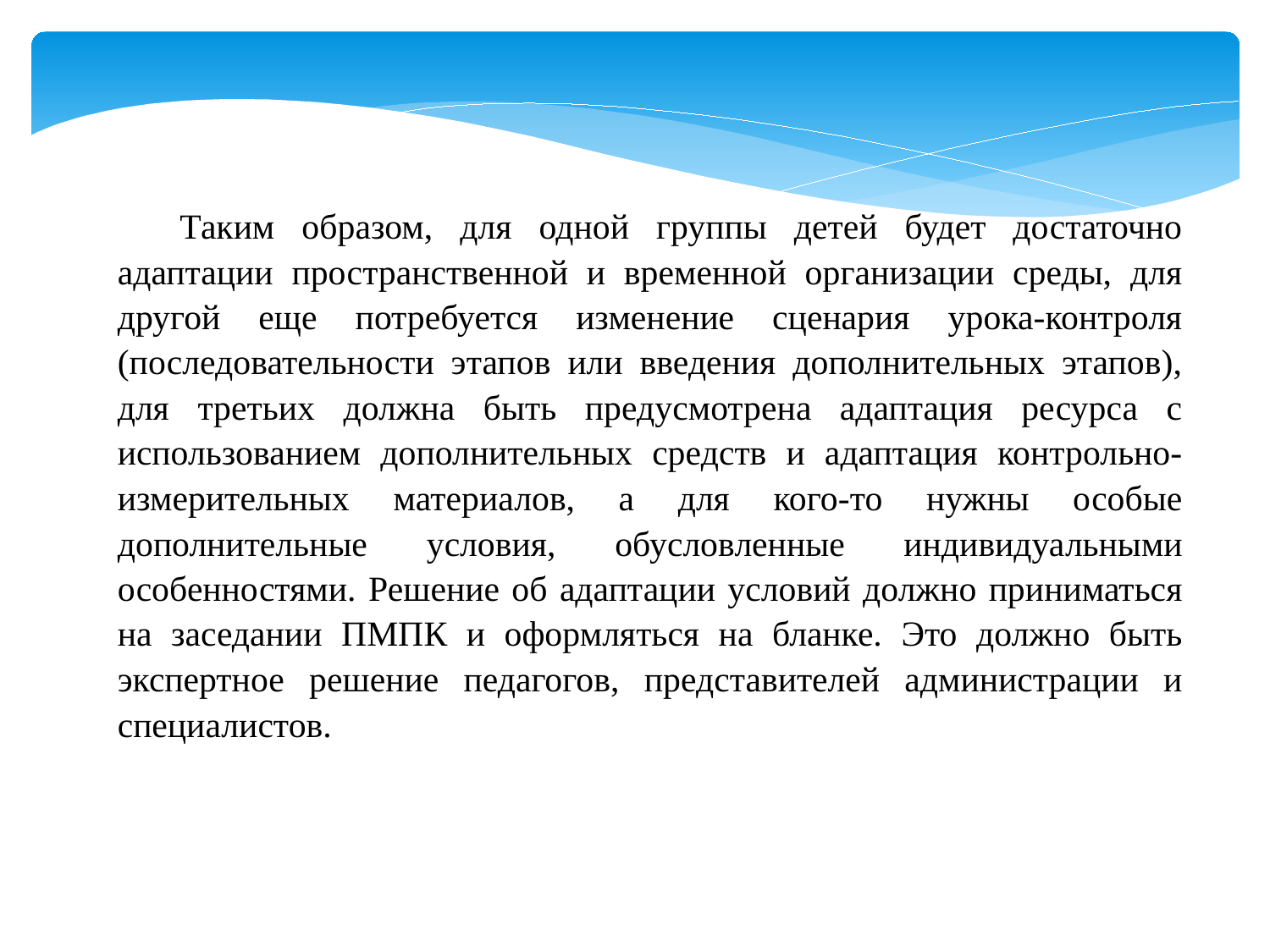

Таким образом, для одной группы детей будет достаточно адаптации пространственной и временной организации среды, для другой еще потребуется изменение сценария урока-контроля (последовательности этапов или введения дополнительных этапов), для третьих должна быть предусмотрена адаптация ресурса с использованием дополнительных средств и адаптация контрольно-измерительных материалов, а для кого-то нужны особые дополнительные условия, обусловленные индивидуальными особенностями. Решение об адаптации условий должно приниматься на заседании ПМПК и оформляться на бланке. Это должно быть экспертное решение педагогов, представителей администрации и специалистов.